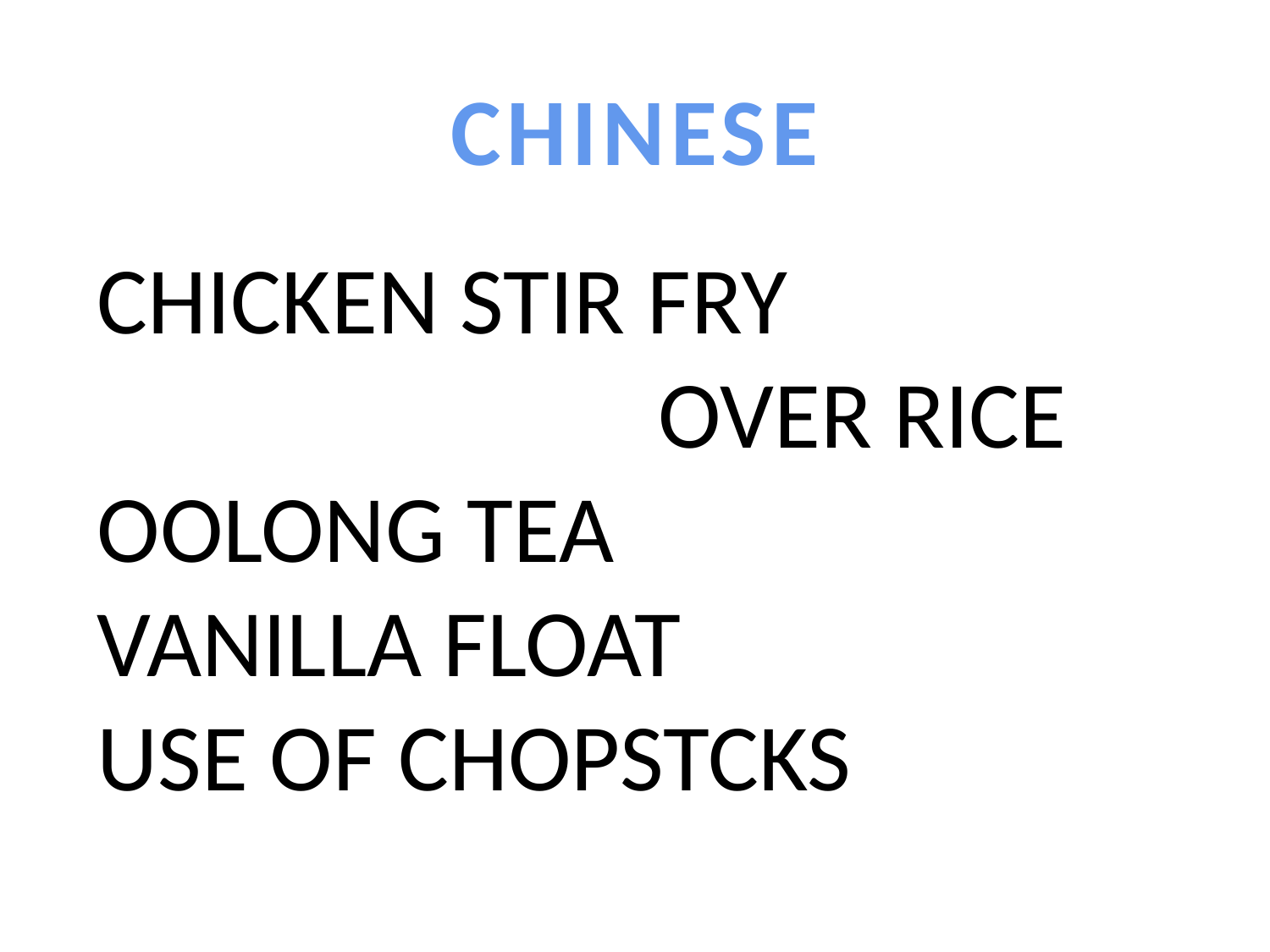

CHINESE
CHICKEN STIR FRY
                          OVER RICE
OOLONG TEA
VANILLA FLOAT
USE OF CHOPSTCKS